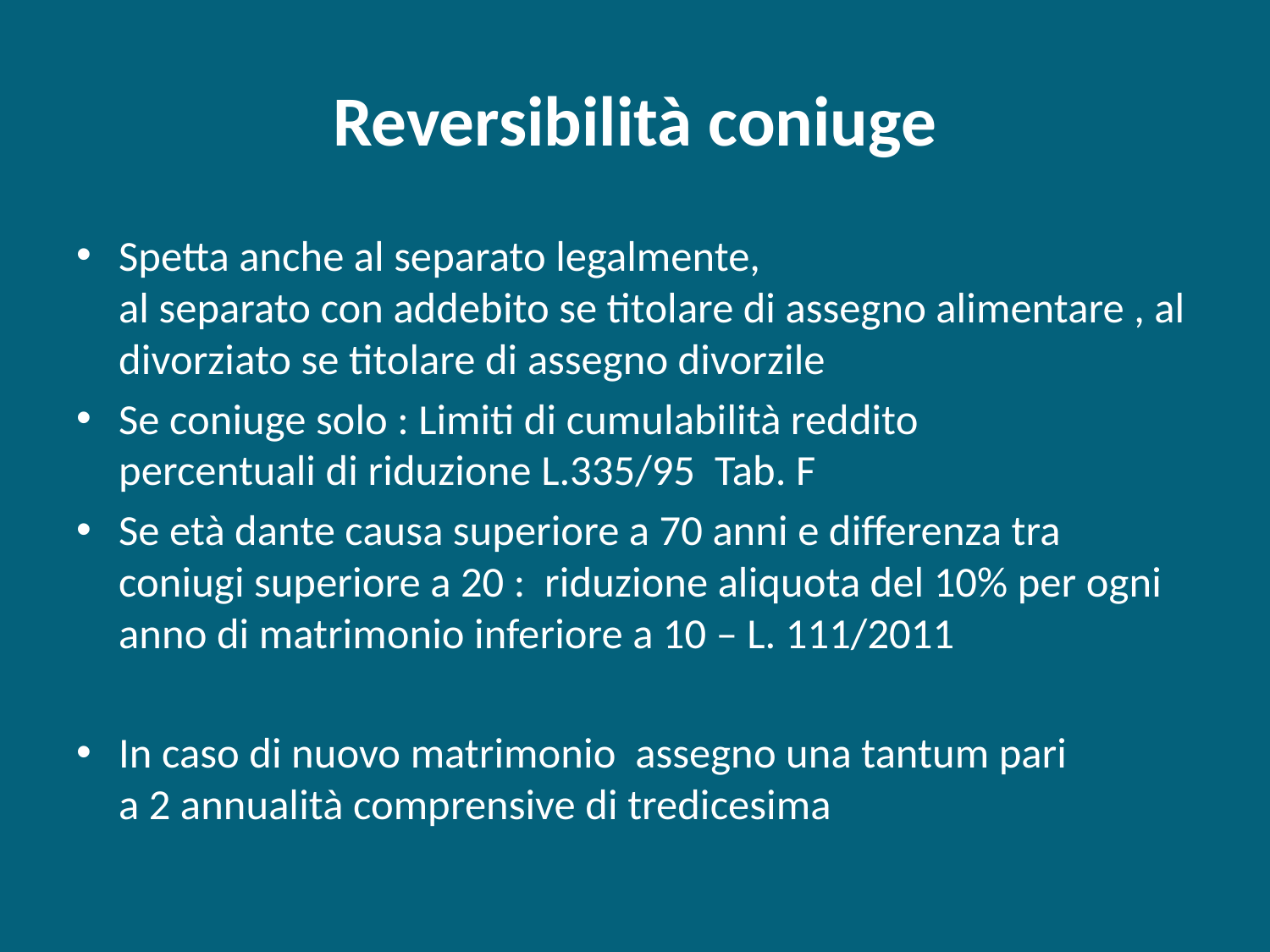

# Reversibilità coniuge
Spetta anche al separato legalmente,
al separato con addebito se titolare di assegno alimentare , al divorziato se titolare di assegno divorzile
Se coniuge solo : Limiti di cumulabilità reddito
percentuali di riduzione L.335/95  Tab. F
Se età dante causa superiore a 70 anni e differenza tra coniugi superiore a 20 :  riduzione aliquota del 10% per ogni anno di matrimonio inferiore a 10 – L. 111/2011

In caso di nuovo matrimonio  assegno una tantum pari  	a 2 annualità comprensive di tredicesima